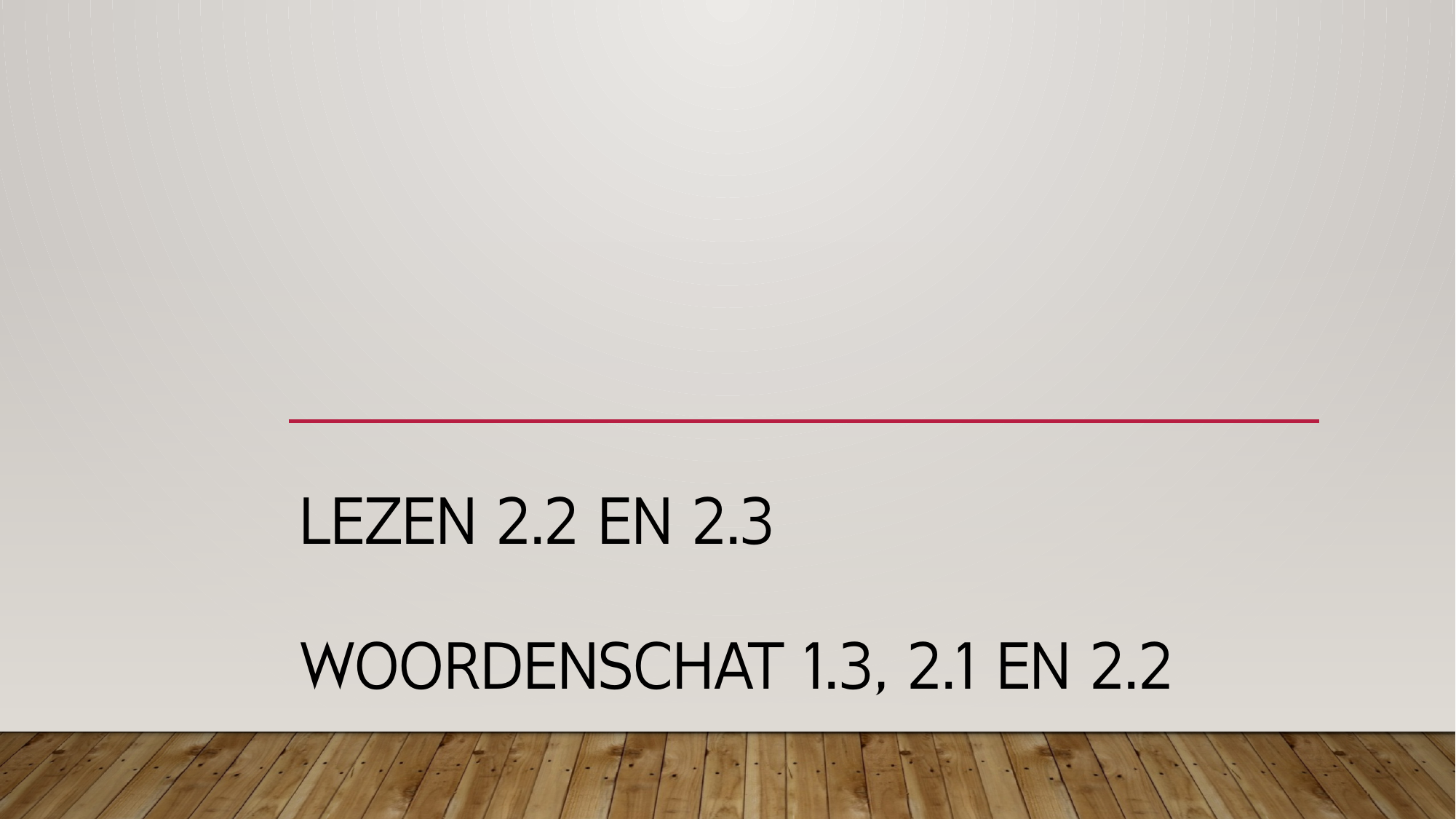

# Lezen 2.2 en 2.3 Woordenschat 1.3, 2.1 en 2.2